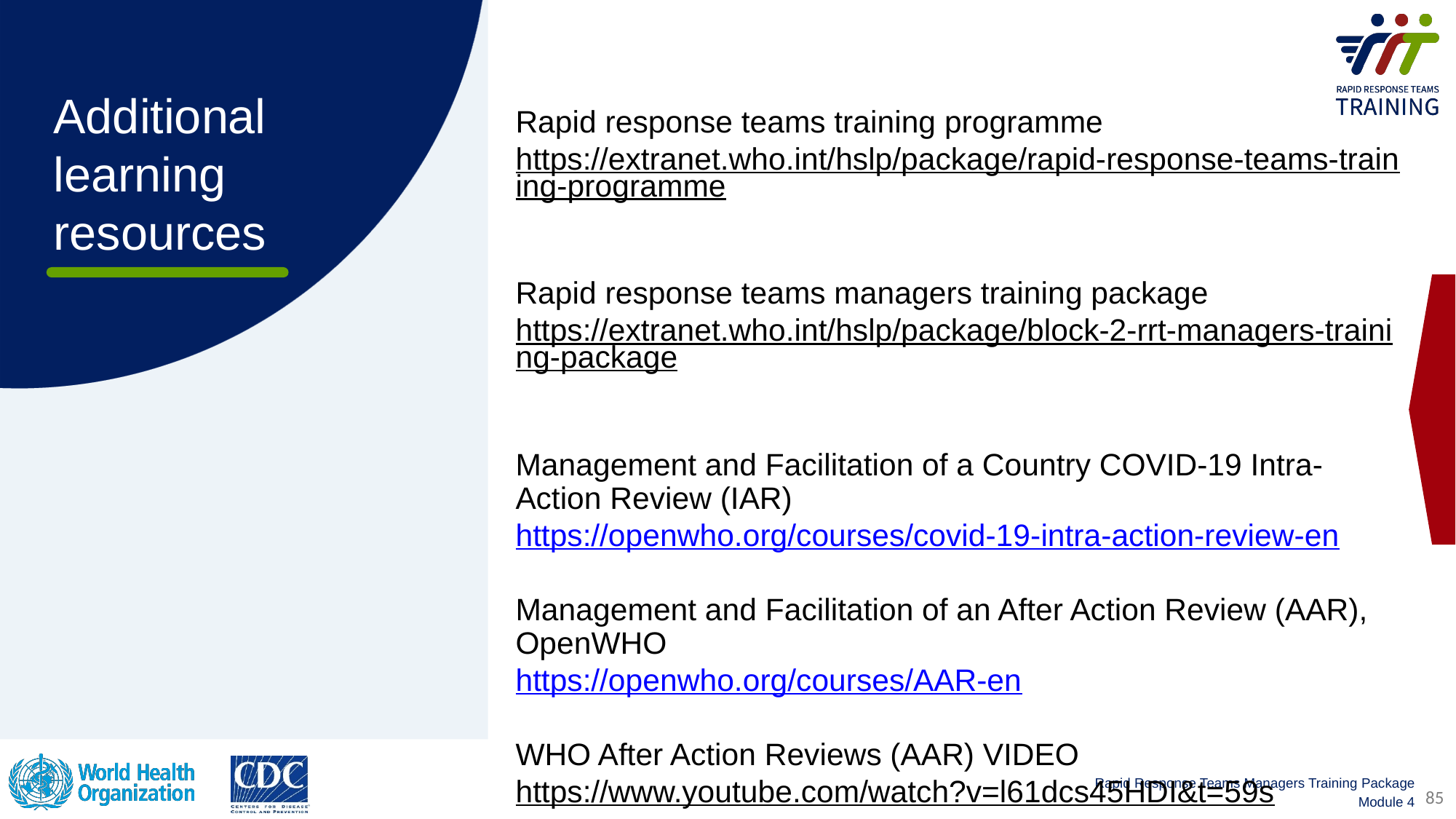

Rapid response teams training programme
https://extranet.who.int/hslp/package/rapid-response-teams-training-programme

Rapid response teams managers training package
https://extranet.who.int/hslp/package/block-2-rrt-managers-training-package

Management and Facilitation of a Country COVID-19 Intra-Action Review (IAR)
https://openwho.org/courses/covid-19-intra-action-review-en

Management and Facilitation of an After Action Review (AAR), OpenWHO
https://openwho.org/courses/AAR-en

WHO After Action Reviews (AAR) VIDEO
https://www.youtube.com/watch?v=l61dcs45HDI&t=59s

85